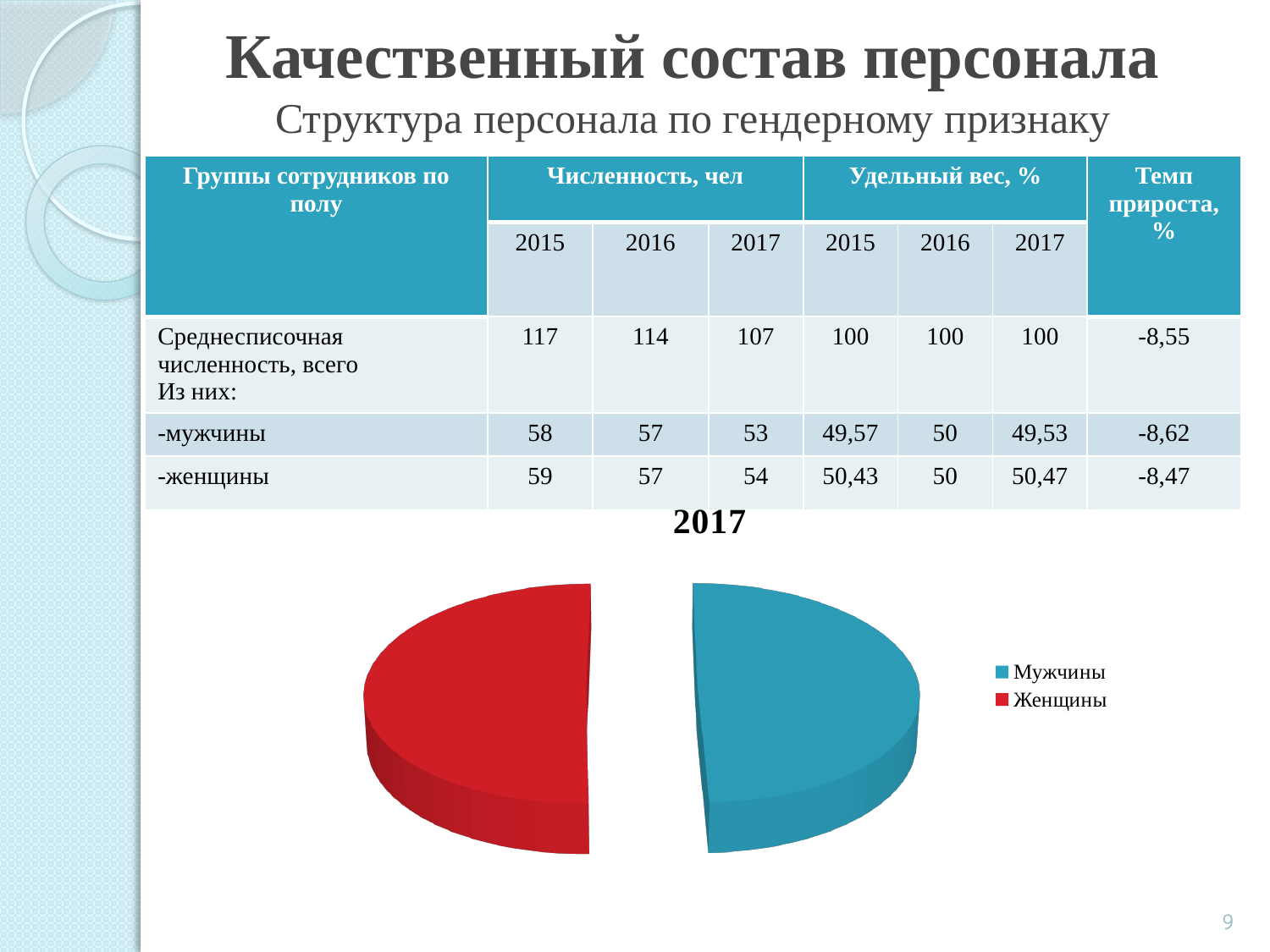

# Качественный состав персонала Структура персонала по гендерному признаку
| Группы сотрудников по полу | Численность, чел |  |  | Удельный вес, % |  |  | Темп прироста, % |
| --- | --- | --- | --- | --- | --- | --- | --- |
|  | 2015 | 2016 | 2017 | 2015 | 2016 | 2017 |  |
| Среднесписочная численность, всего Из них: | 117 | 114 | 107 | 100 | 100 | 100 | -8,55 |
| -мужчины | 58 | 57 | 53 | 49,57 | 50 | 49,53 | -8,62 |
| -женщины | 59 | 57 | 54 | 50,43 | 50 | 50,47 | -8,47 |

[unsupported chart]

9